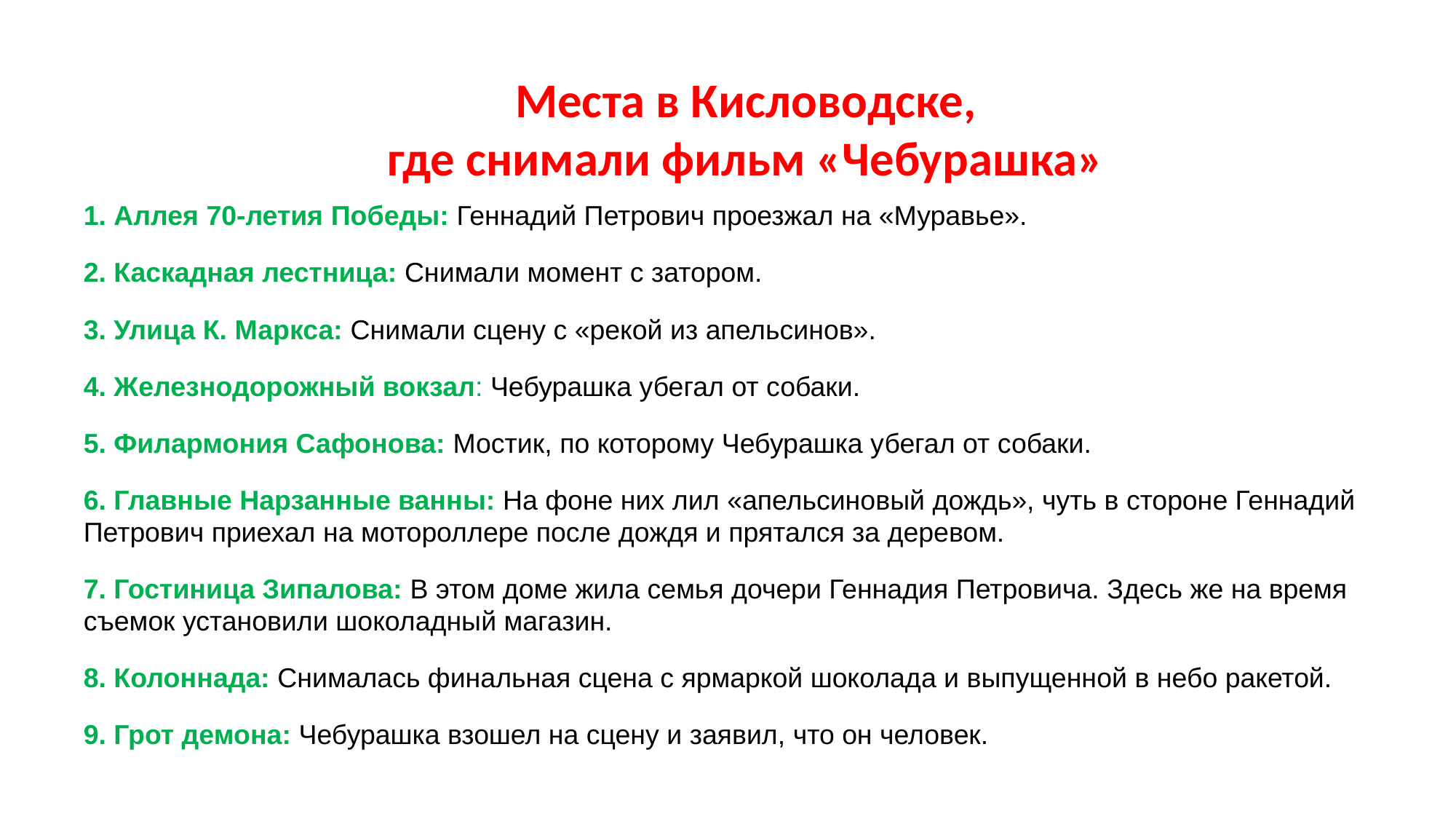

Места в Кисловодске,
где снимали фильм «Чебурашка»
 Аллея 70-летия Победы: Геннадий Петрович проезжал на «Муравье».
 Каскадная лестница: Снимали момент с затором.
 Улица К. Маркса: Снимали сцену с «рекой из апельсинов».
 Железнодорожный вокзал: Чебурашка убегал от собаки.
 Филармония Сафонова: Мостик, по которому Чебурашка убегал от собаки.
 Главные Нарзанные ванны: На фоне них лил «апельсиновый дождь», чуть в стороне Геннадий Петрович приехал на мотороллере после дождя и прятался за деревом.
 Гостиница Зипалова: В этом доме жила семья дочери Геннадия Петровича. Здесь же на время съемок установили шоколадный магазин.
 Колоннада: Снималась финальная сцена с ярмаркой шоколада и выпущенной в небо ракетой.
 Грот демона: Чебурашка взошел на сцену и заявил, что он человек.